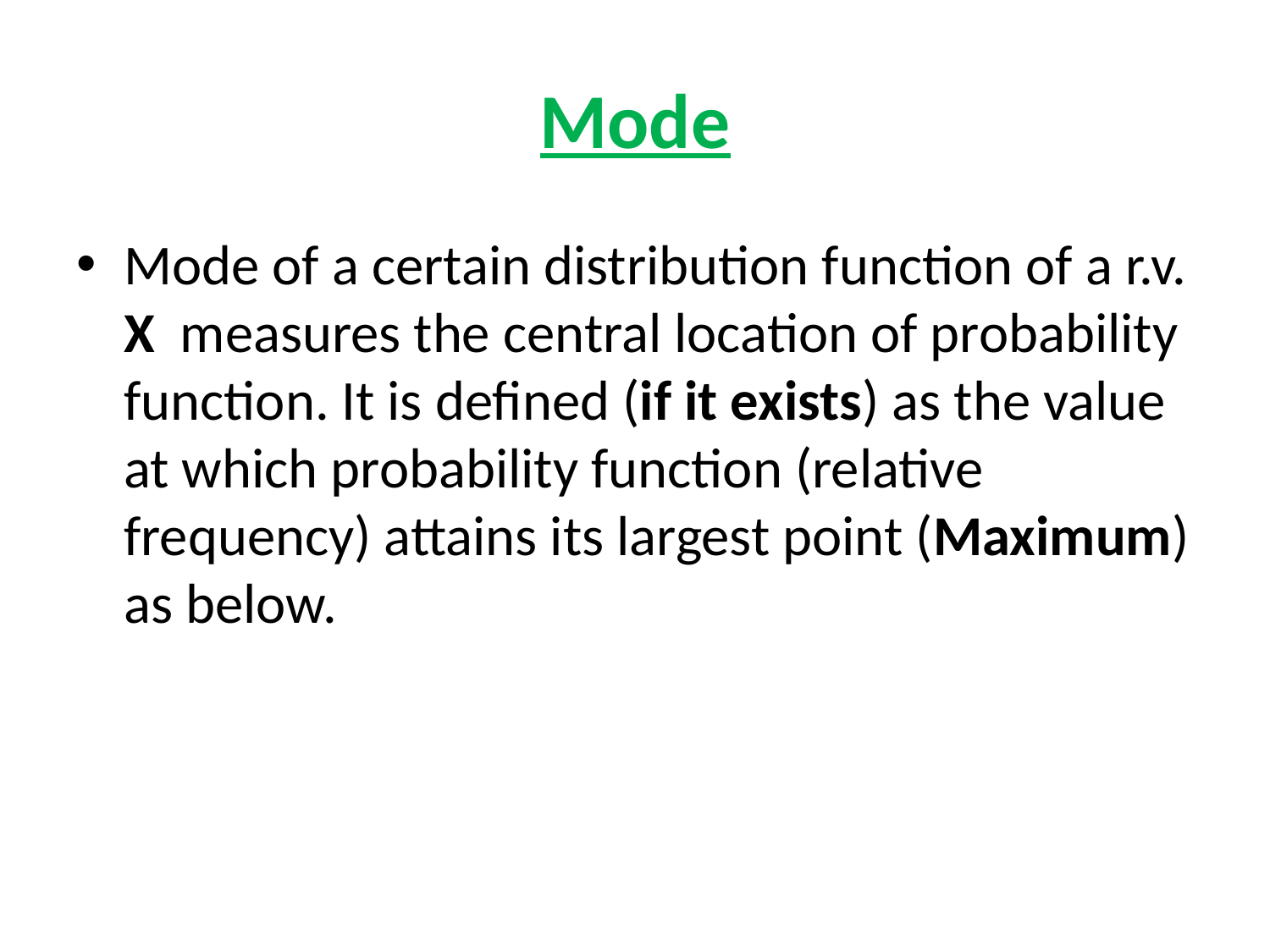

# Mode
Mode of a certain distribution function of a r.v. X  measures the central location of probability function. It is defined (if it exists) as the value at which probability function (relative frequency) attains its largest point (Maximum) as below.